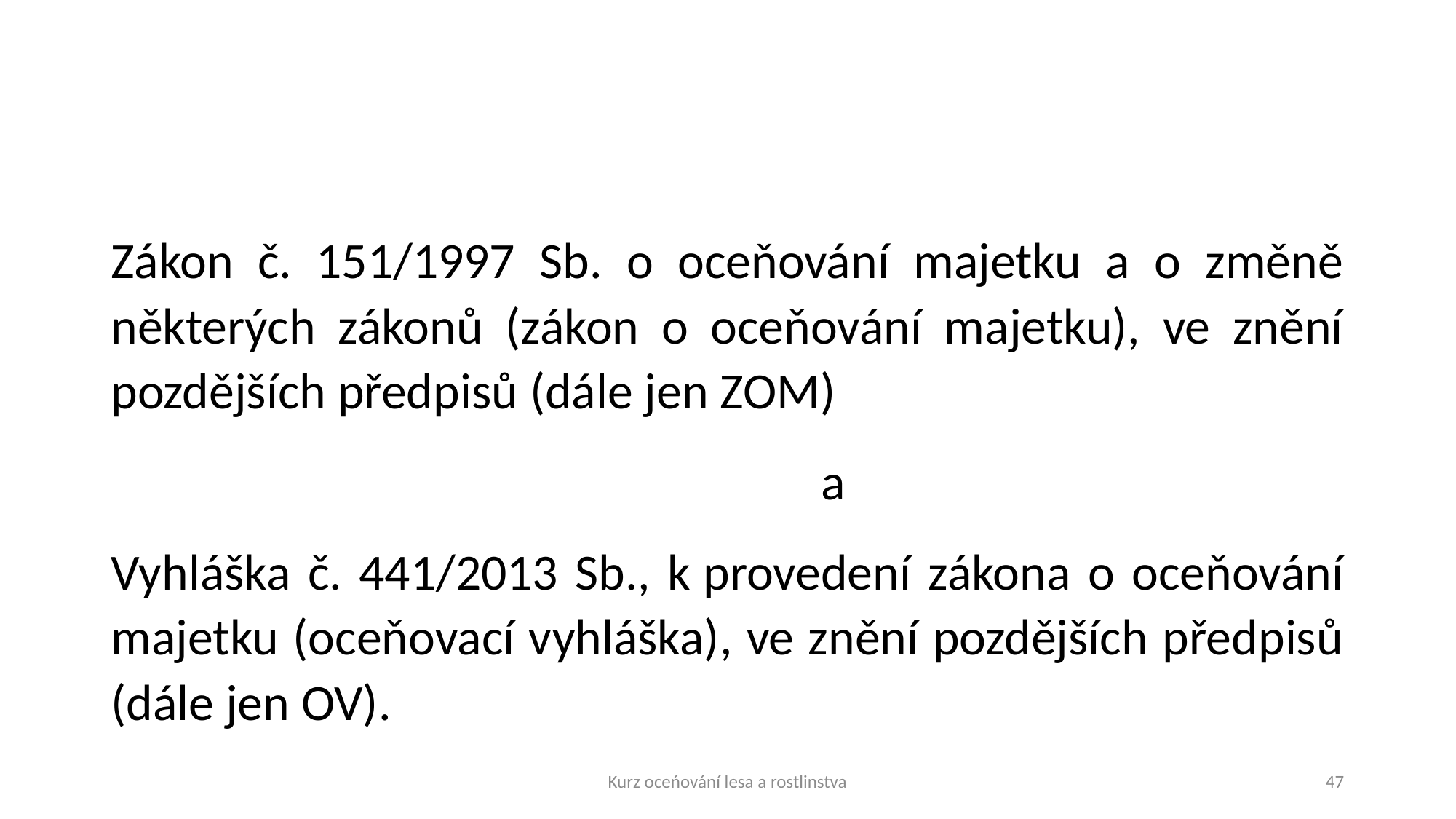

#
Zákon č. 151/1997 Sb. o oceňování majetku a o změně některých zákonů (zákon o oceňování majetku), ve znění pozdějších předpisů (dále jen ZOM)
                                                              a
Vyhláška č. 441/2013 Sb., k provedení zákona o oceňování majetku (oceňovací vyhláška), ve znění pozdějších předpisů (dále jen OV).

Kurz oceńování lesa a rostlinstva
47